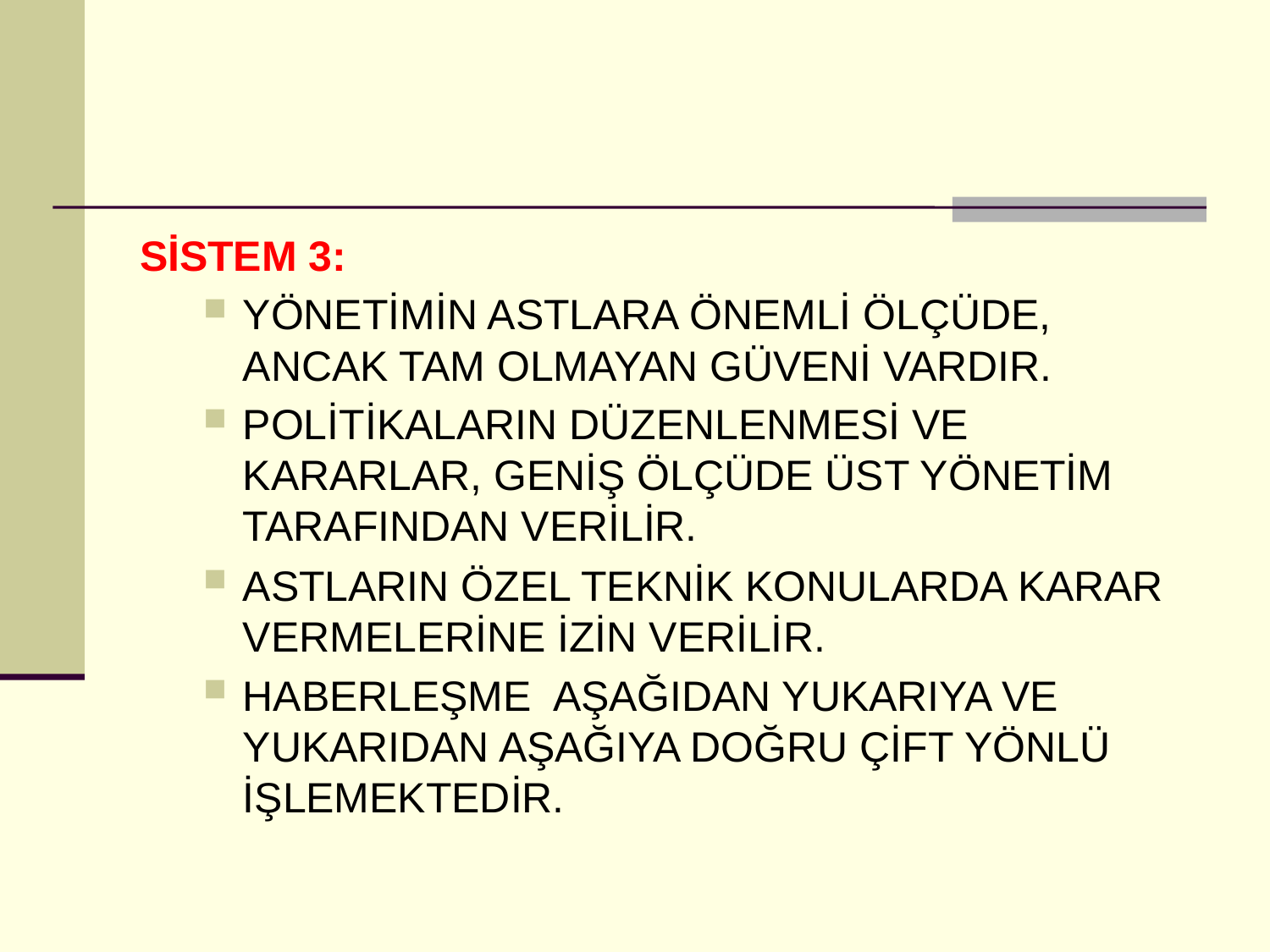

#
SİSTEM 3:
YÖNETİMİN ASTLARA ÖNEMLİ ÖLÇÜDE, ANCAK TAM OLMAYAN GÜVENİ VARDIR.
POLİTİKALARIN DÜZENLENMESİ VE KARARLAR, GENİŞ ÖLÇÜDE ÜST YÖNETİM TARAFINDAN VERİLİR.
ASTLARIN ÖZEL TEKNİK KONULARDA KARAR VERMELERİNE İZİN VERİLİR.
HABERLEŞME  AŞAĞIDAN YUKARIYA VE YUKARIDAN AŞAĞIYA DOĞRU ÇİFT YÖNLÜ İŞLEMEKTEDİR.